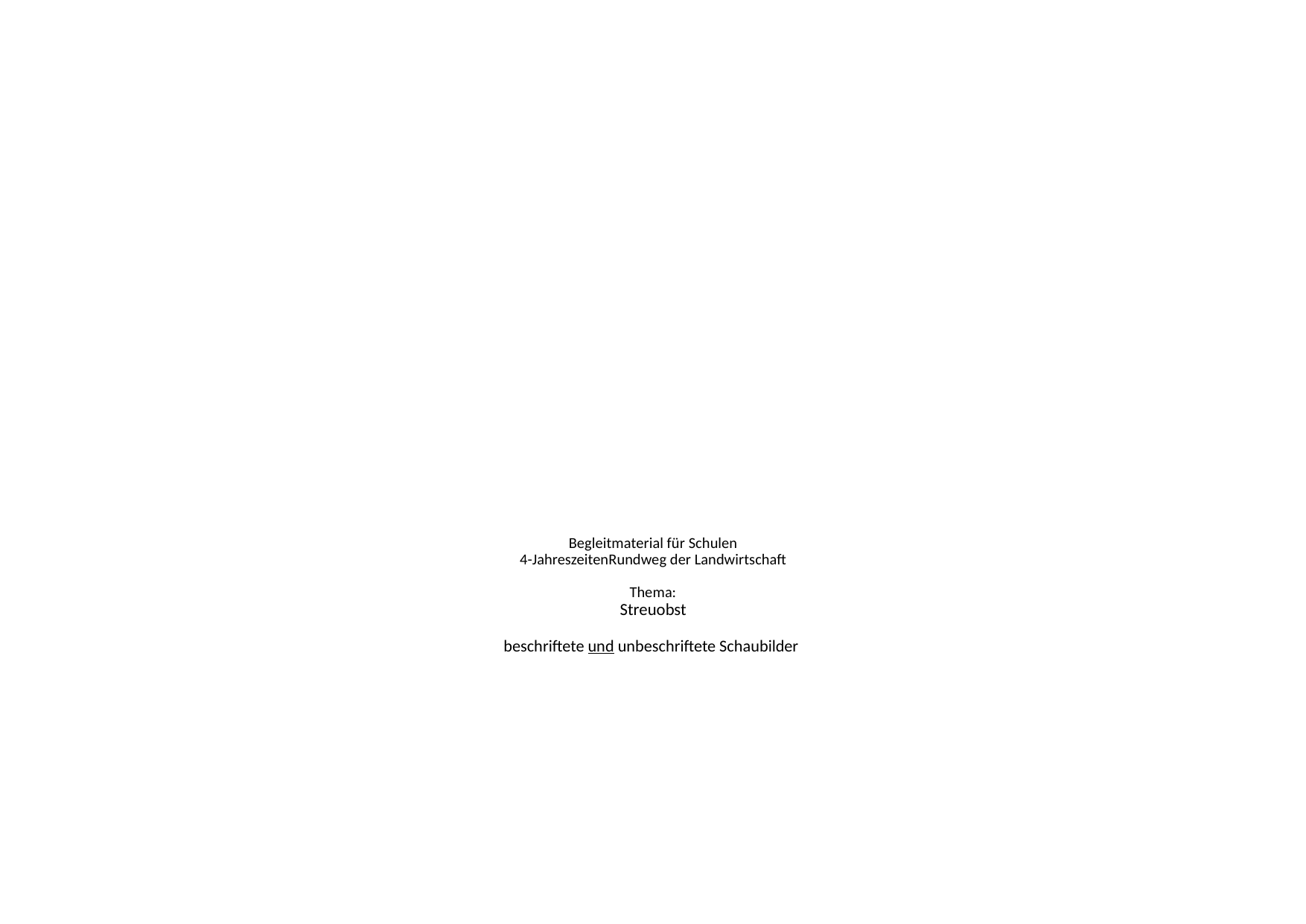

# Begleitmaterial für Schulen 4-JahreszeitenRundweg der Landwirtschaft Thema: Streuobst beschriftete und unbeschriftete Schaubilder